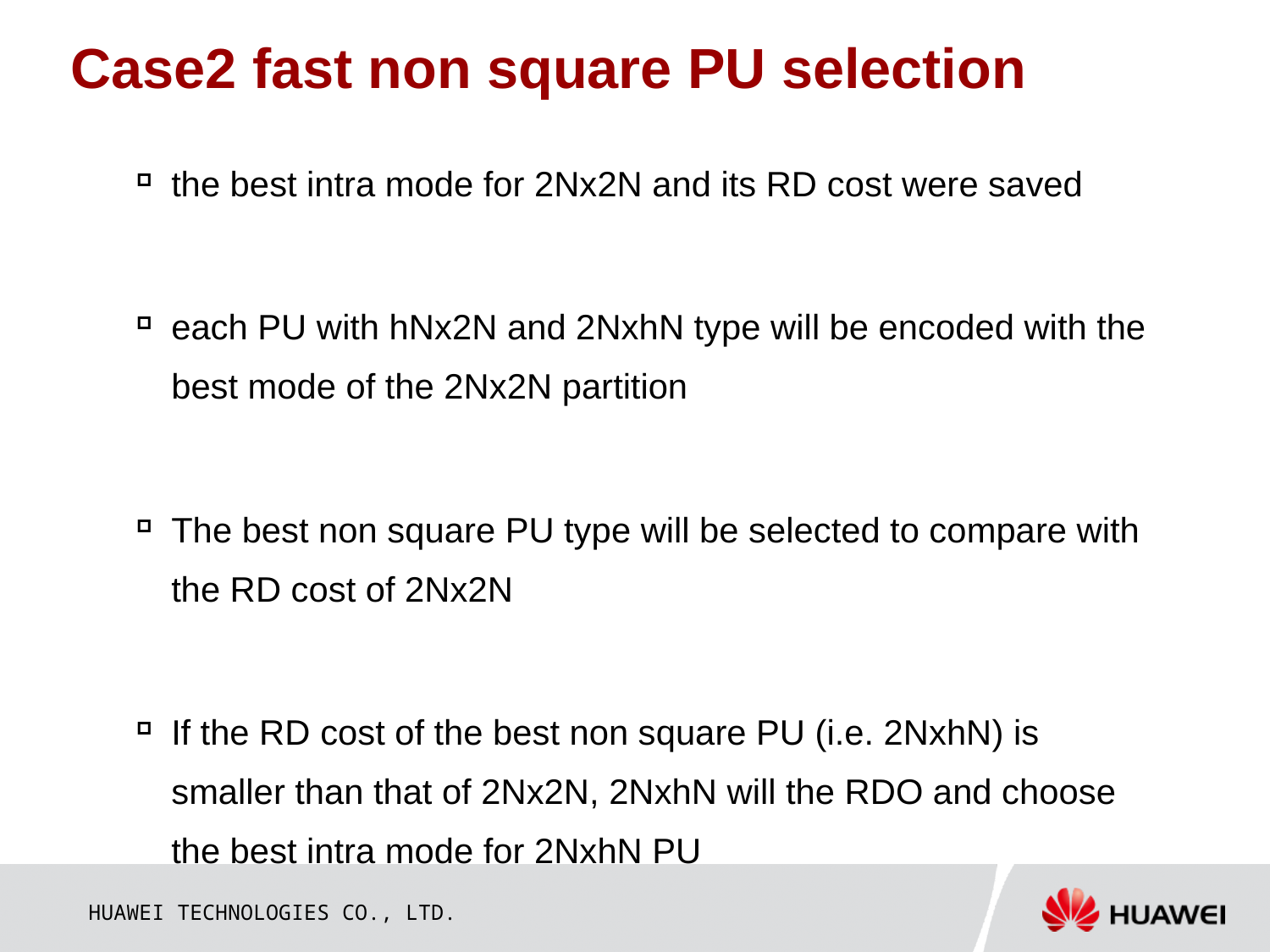

# Case2 fast non square PU selection
the best intra mode for 2Nx2N and its RD cost were saved

each PU with hNx2N and 2NxhN type will be encoded with the best mode of the 2Nx2N partition

The best non square PU type will be selected to compare with the RD cost of 2Nx2N

If the RD cost of the best non square PU (i.e. 2NxhN) is smaller than that of 2Nx2N, 2NxhN will the RDO and choose the best intra mode for 2NxhN PU